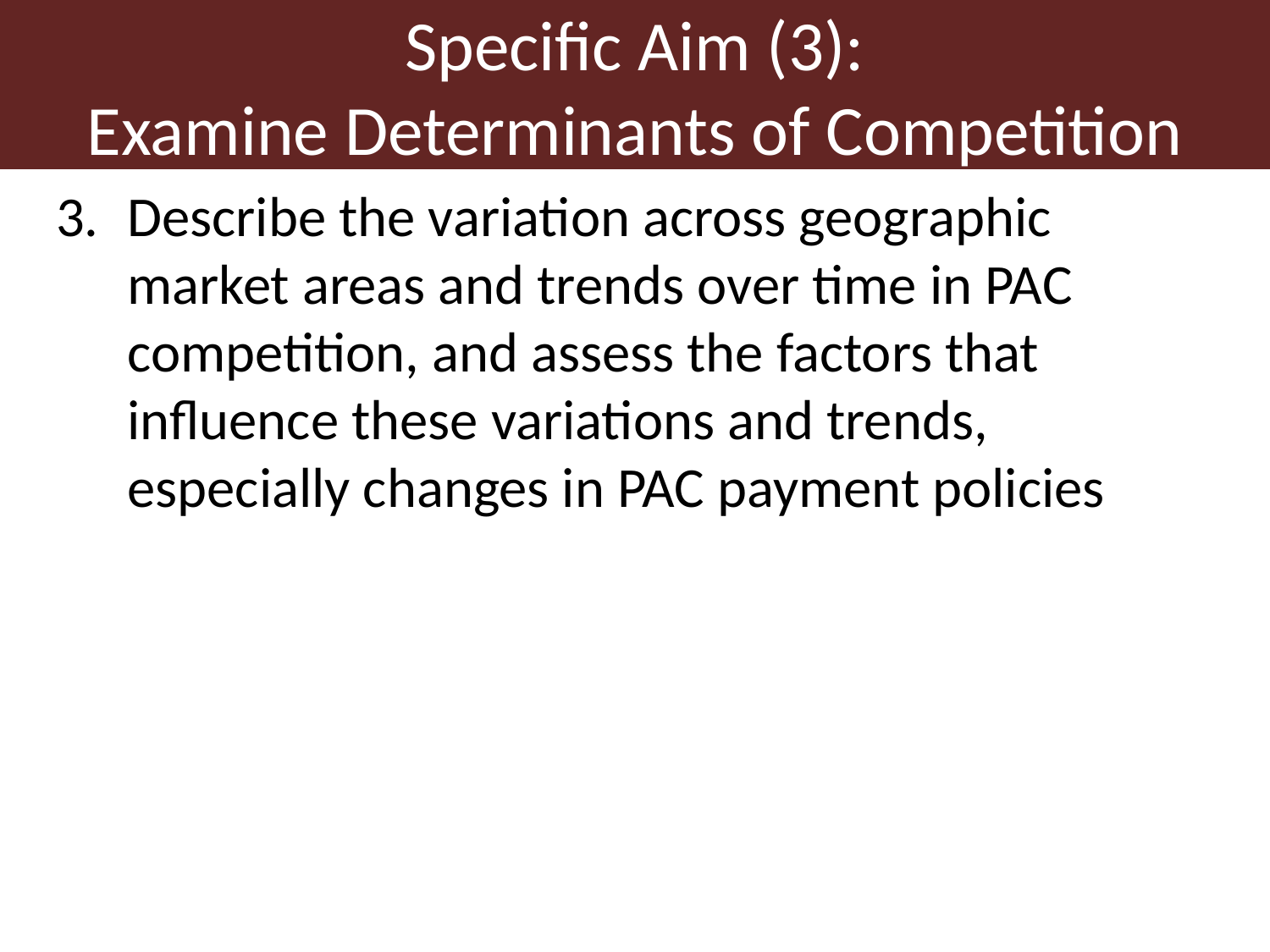

# Specific Aim (3): Examine Determinants of Competition
Describe the variation across geographic market areas and trends over time in PAC competition, and assess the factors that influence these variations and trends, especially changes in PAC payment policies